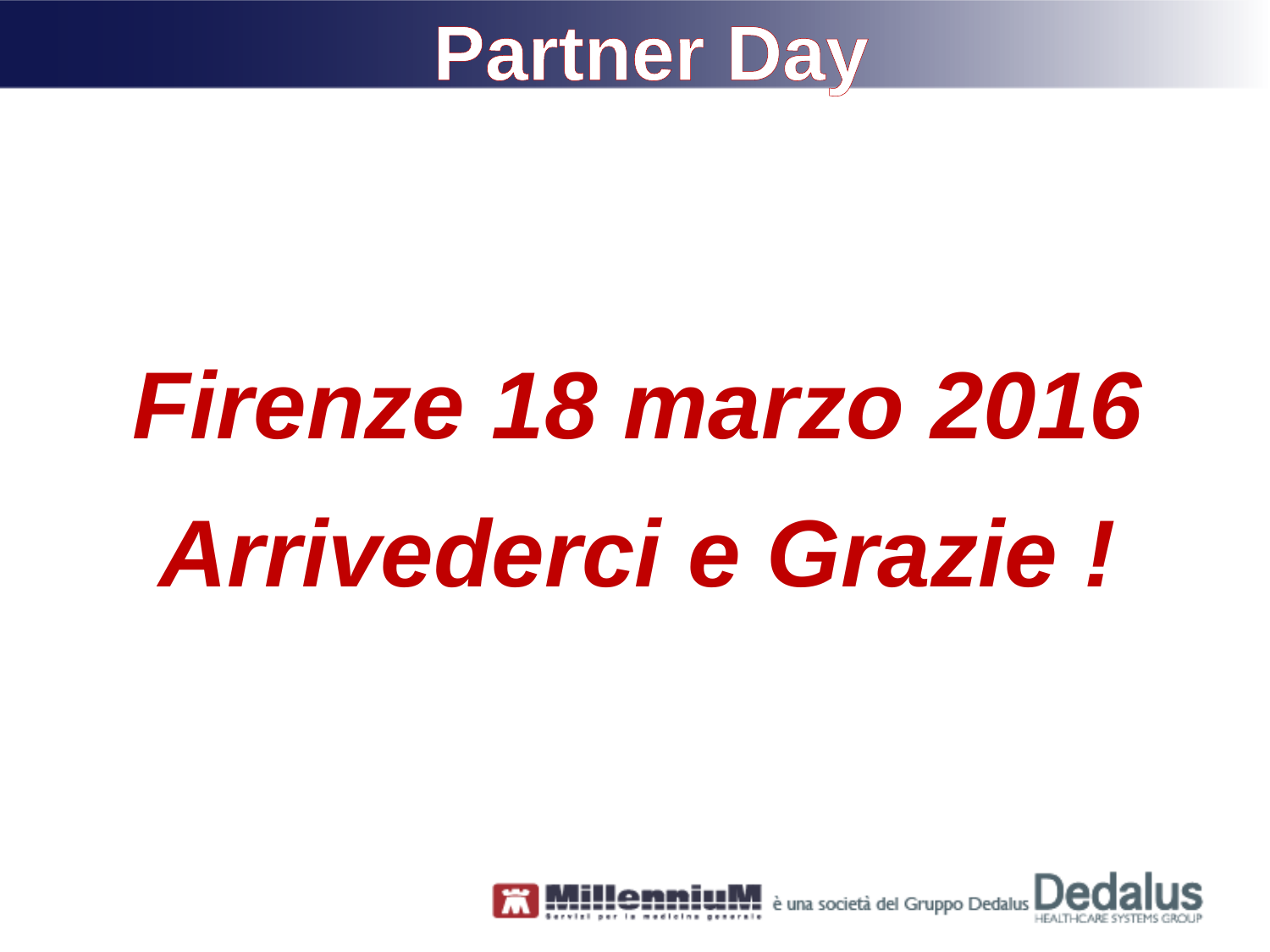

Partner Day
#
Firenze 18 marzo 2016

Arrivederci e Grazie !